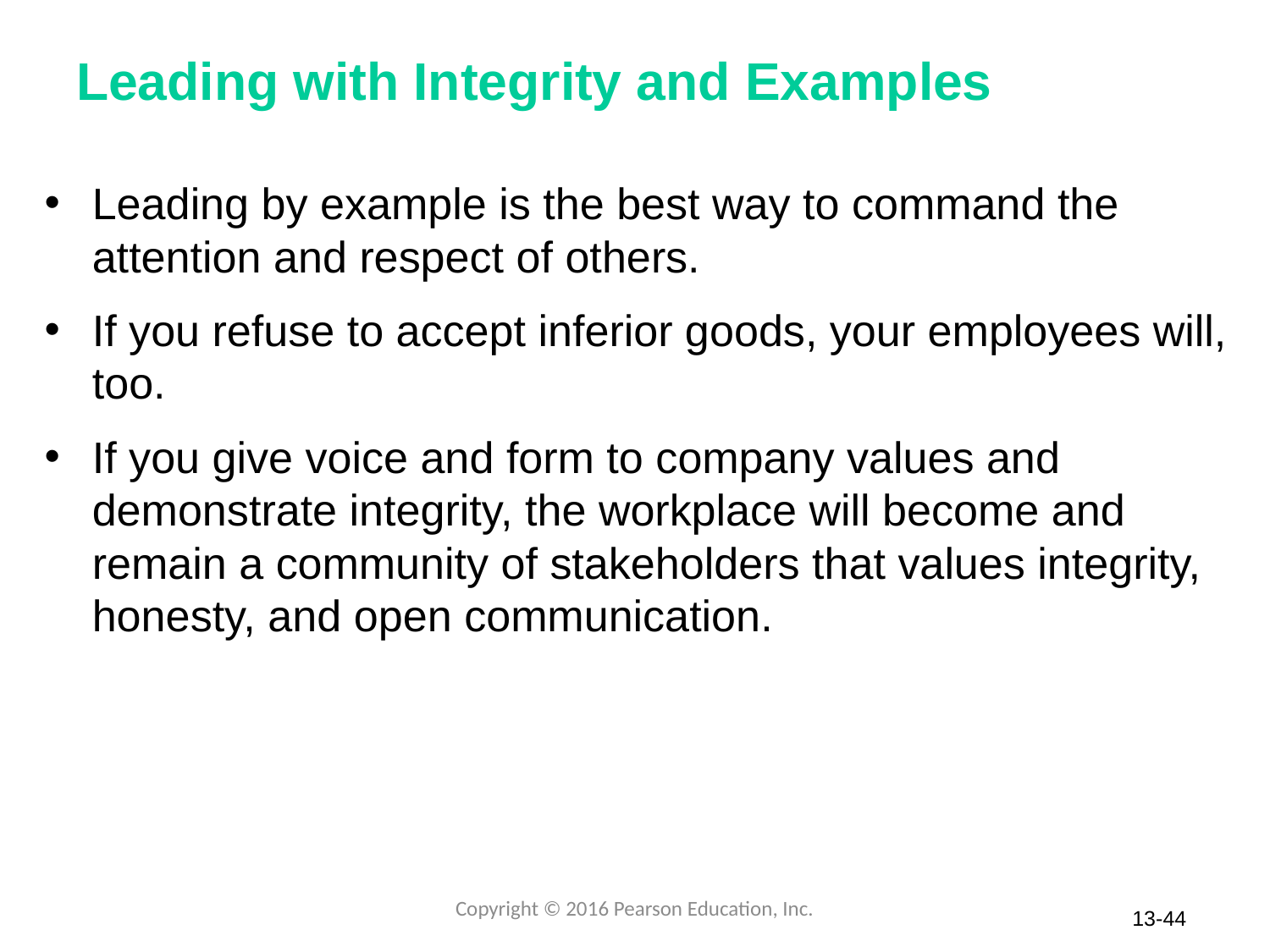

# Leading with Integrity and Examples
Leading by example is the best way to command the attention and respect of others.

If you refuse to accept inferior goods, your employees will, too.

If you give voice and form to company values and demonstrate integrity, the workplace will become and remain a community of stakeholders that values integrity, honesty, and open communication.
Copyright © 2016 Pearson Education, Inc.